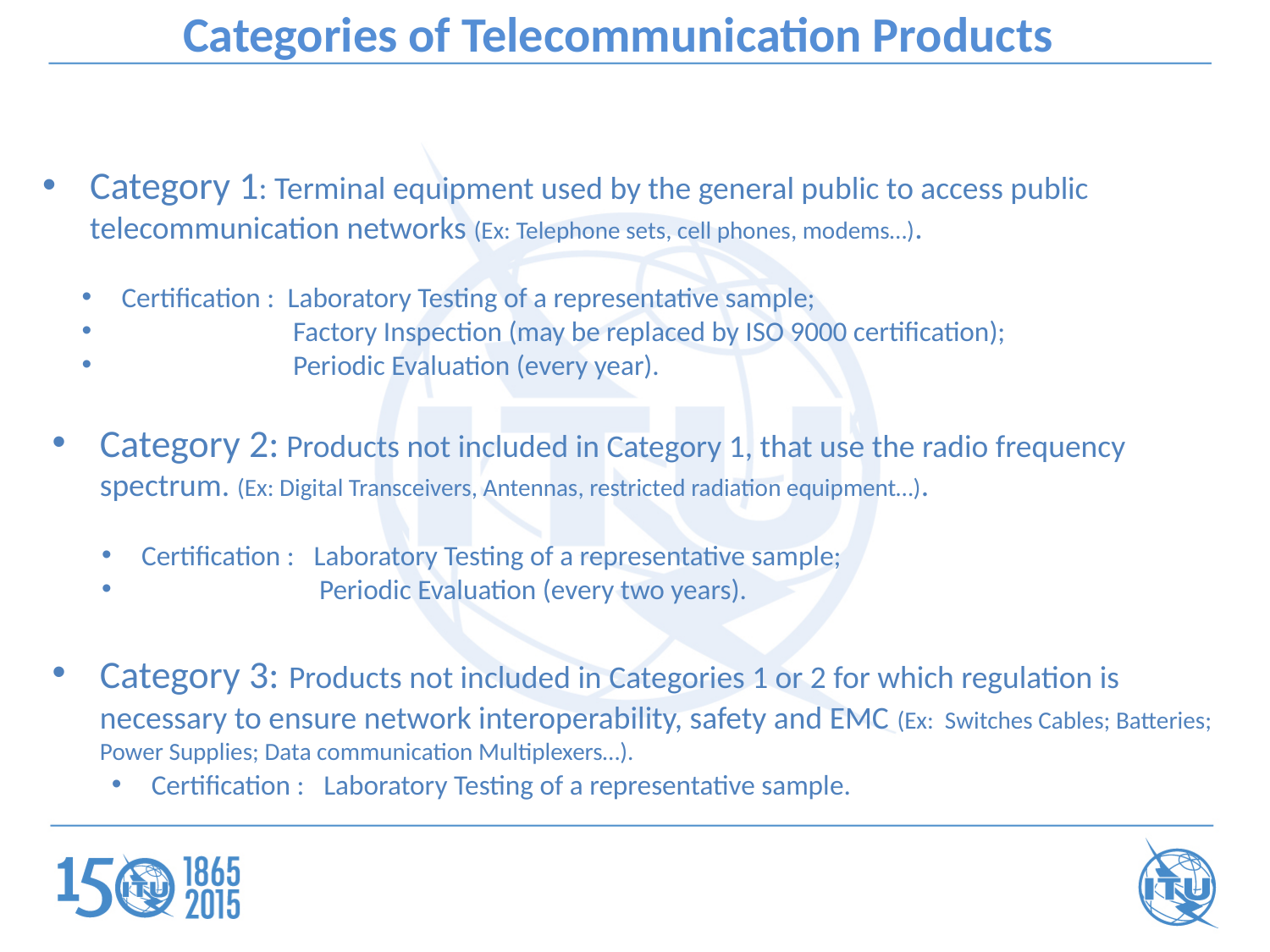

# Categories of Telecommunication Products

Category 1: Terminal equipment used by the general public to access public telecommunication networks (Ex: Telephone sets, cell phones, modems…).

Certification :  Laboratory Testing of a representative sample;
	       Factory Inspection (may be replaced by ISO 9000 certification);
	       Periodic Evaluation (every year).

Category 2: Products not included in Category 1, that use the radio frequency spectrum. (Ex: Digital Transceivers, Antennas, restricted radiation equipment…).

Certification :   Laboratory Testing of a representative sample;
	        Periodic Evaluation (every two years).

Category 3: Products not included in Categories 1 or 2 for which regulation is necessary to ensure network interoperability, safety and EMC (Ex:  Switches Cables; Batteries; Power Supplies; Data communication Multiplexers…).

Certification :   Laboratory Testing of a representative sample.